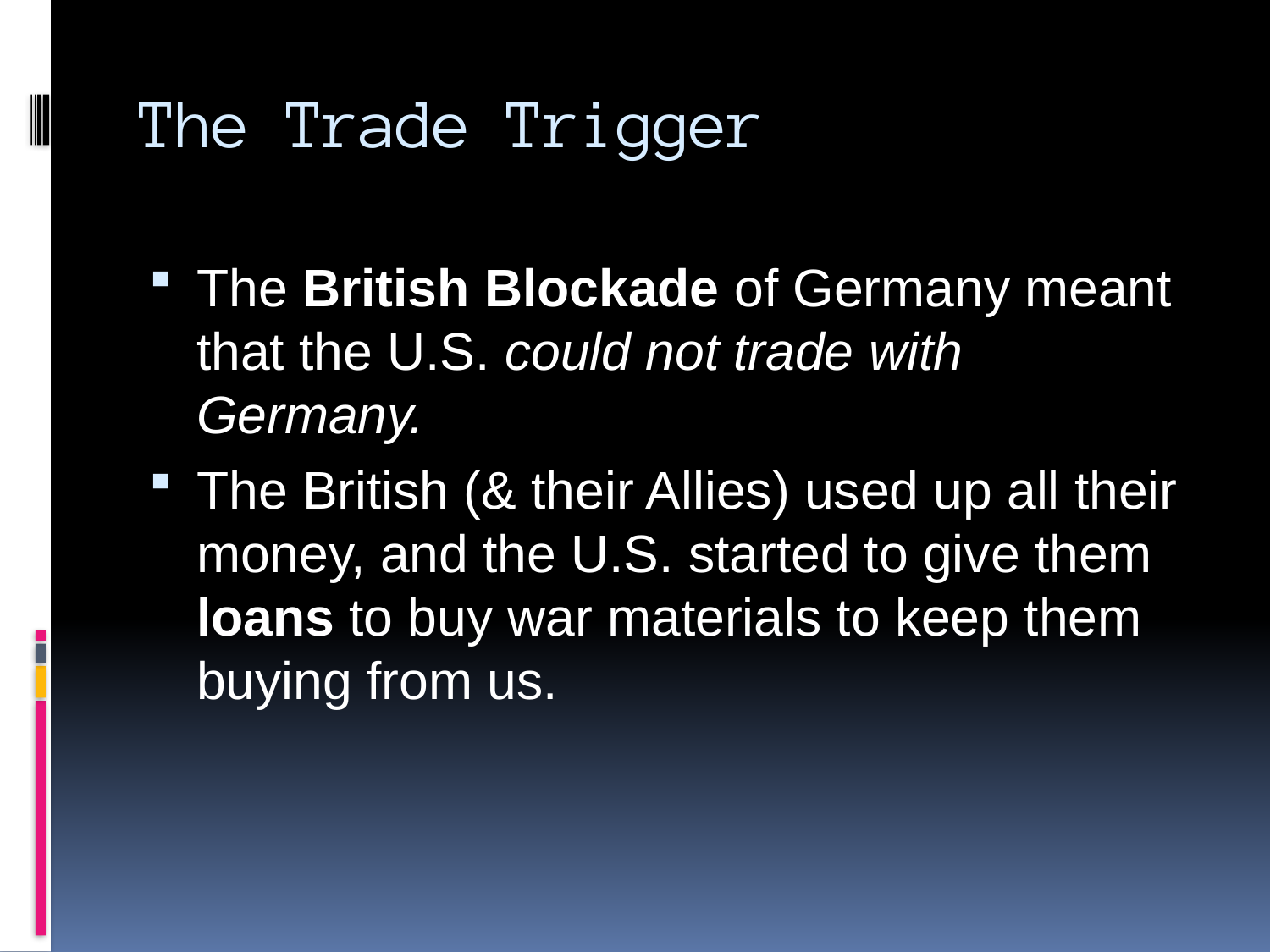

# The Trade Trigger
The British Blockade of Germany meant that the U.S. could not trade with Germany.
The British (& their Allies) used up all their money, and the U.S. started to give them loans to buy war materials to keep them buying from us.